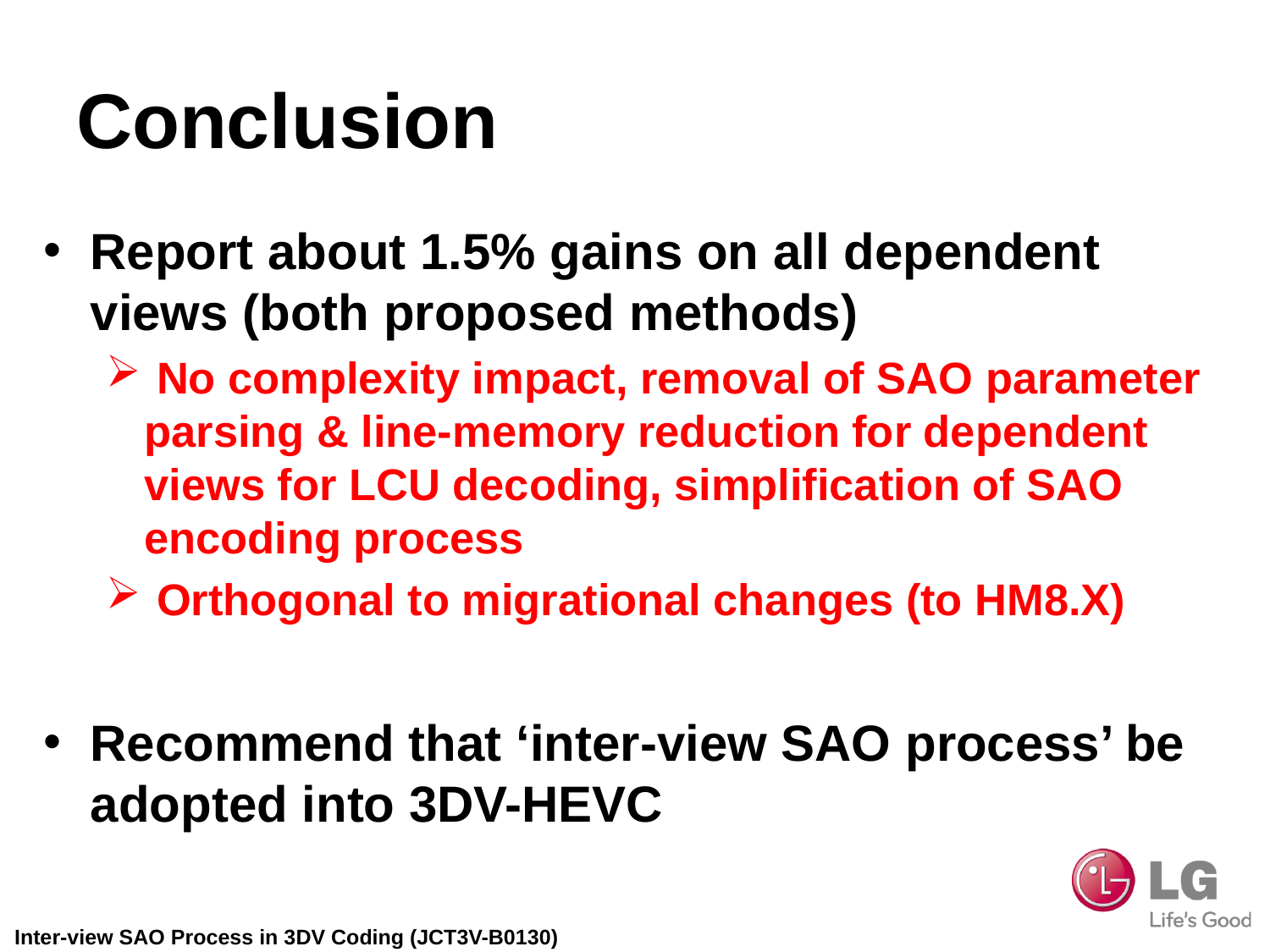

# Conclusion
Report about 1.5% gains on all dependent views (both proposed methods)
 No complexity impact, removal of SAO parameter parsing & line-memory reduction for dependent views for LCU decoding, simplification of SAO encoding process
 Orthogonal to migrational changes (to HM8.X)

Recommend that ‘inter-view SAO process’ be adopted into 3DV-HEVC